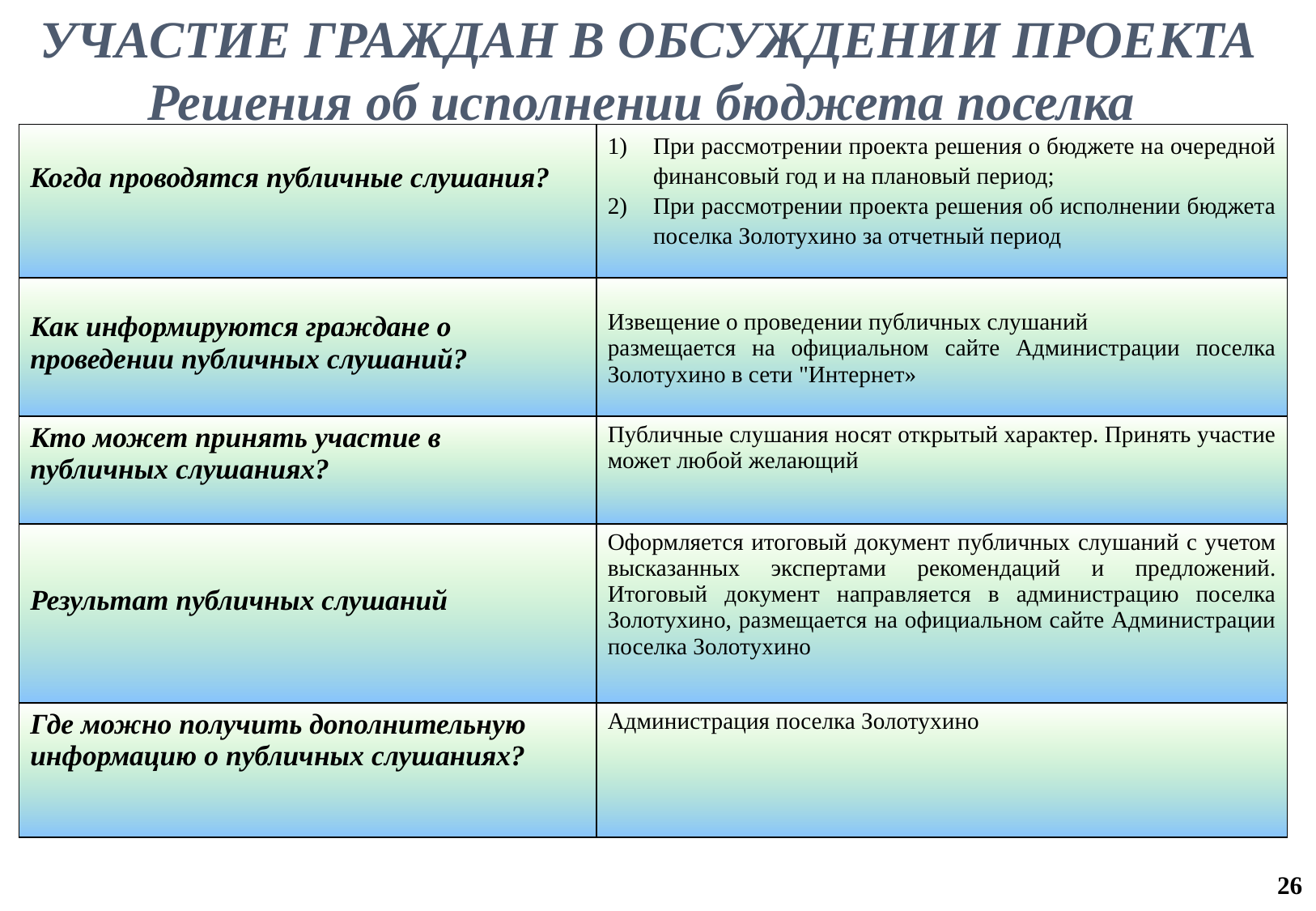

УЧАСТИЕ ГРАЖДАН В ОБСУЖДЕНИИ ПРОЕКТА Решения об исполнении бюджета поселка
| Когда проводятся публичные слушания? | При рассмотрении проекта решения о бюджете на очередной финансовый год и на плановый период; При рассмотрении проекта решения об исполнении бюджета поселка Золотухино за отчетный период |
| --- | --- |
| Как информируются граждане о проведении публичных слушаний? | Извещение о проведении публичных слушаний размещается на официальном сайте Администрации поселка Золотухино в сети "Интернет» |
| Кто может принять участие в публичных слушаниях? | Публичные слушания носят открытый характер. Принять участие может любой желающий |
| Результат публичных слушаний | Оформляется итоговый документ публичных слушаний с учетом высказанных экспертами рекомендаций и предложений. Итоговый документ направляется в администрацию поселка Золотухино, размещается на официальном сайте Администрации поселка Золотухино |
| Где можно получить дополнительную информацию о публичных слушаниях? | Администрация поселка Золотухино |
26